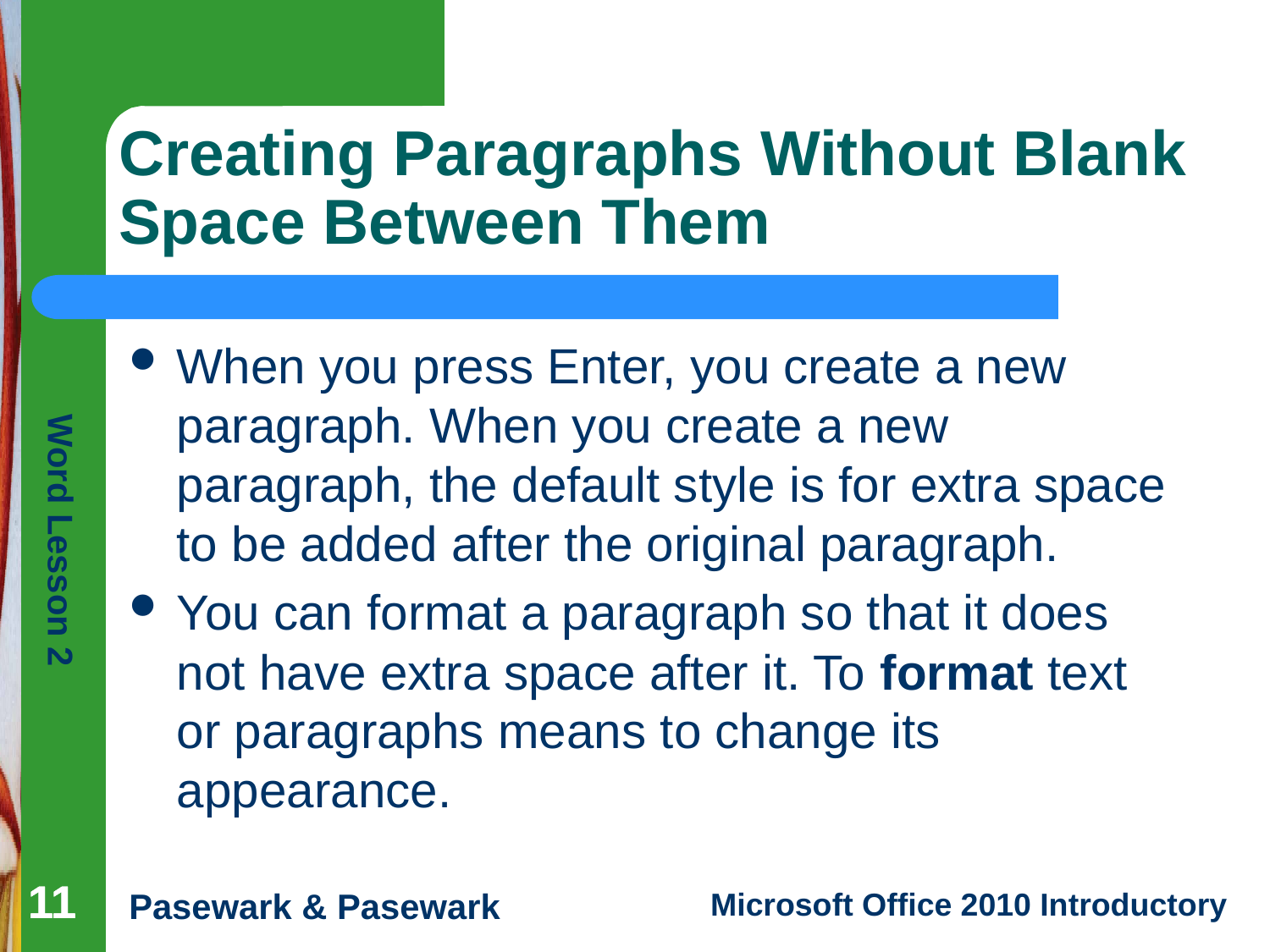

# Creating Paragraphs Without Blank Space Between Them
When you press Enter, you create a new paragraph. When you create a new paragraph, the default style is for extra space to be added after the original paragraph.
You can format a paragraph so that it does not have extra space after it. To format text or paragraphs means to change its appearance.
11
11
11